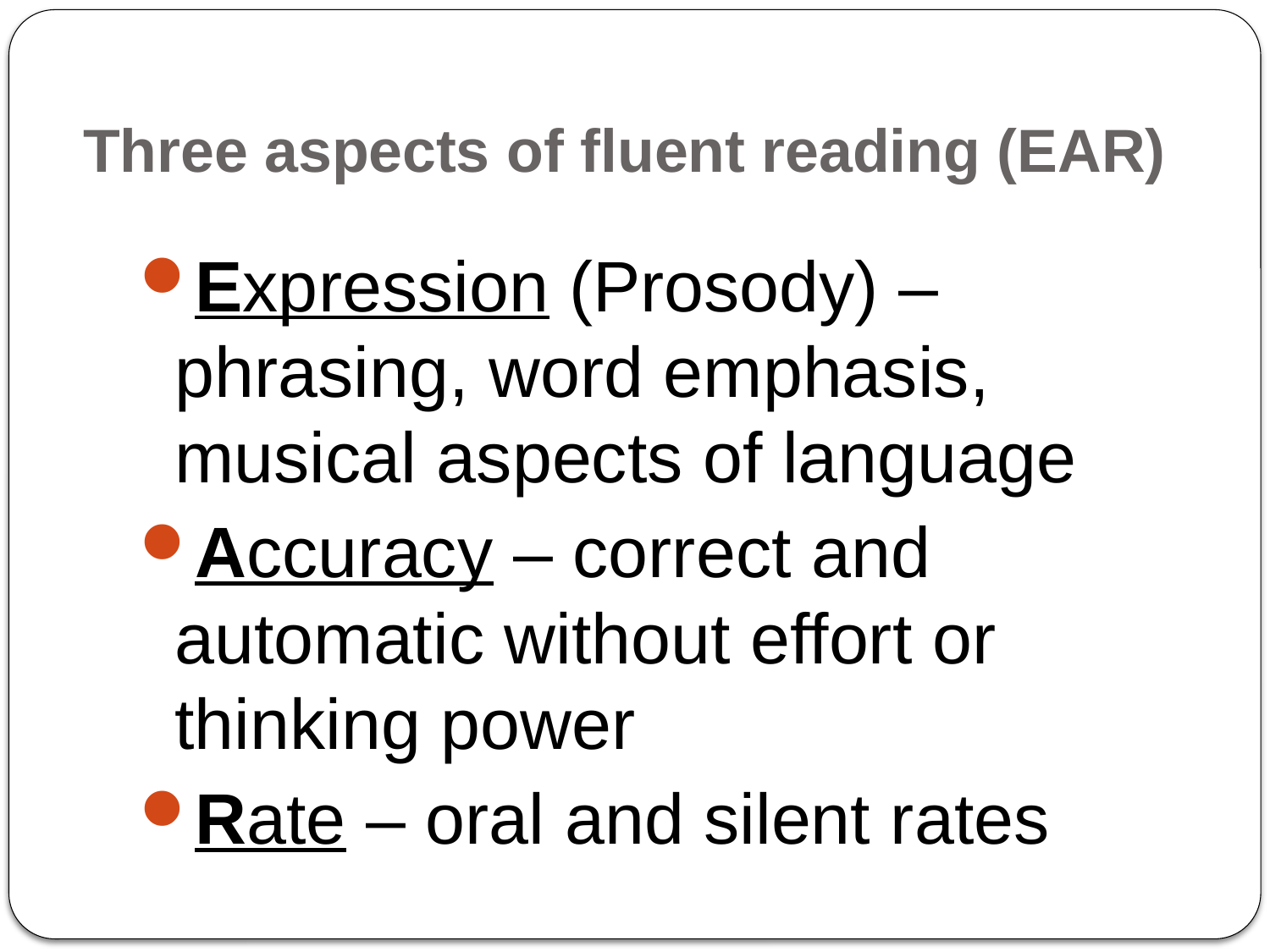

# Three aspects of fluent reading (EAR)
Expression (Prosody) – phrasing, word emphasis, musical aspects of language
Accuracy – correct and automatic without effort or thinking power
Rate – oral and silent rates